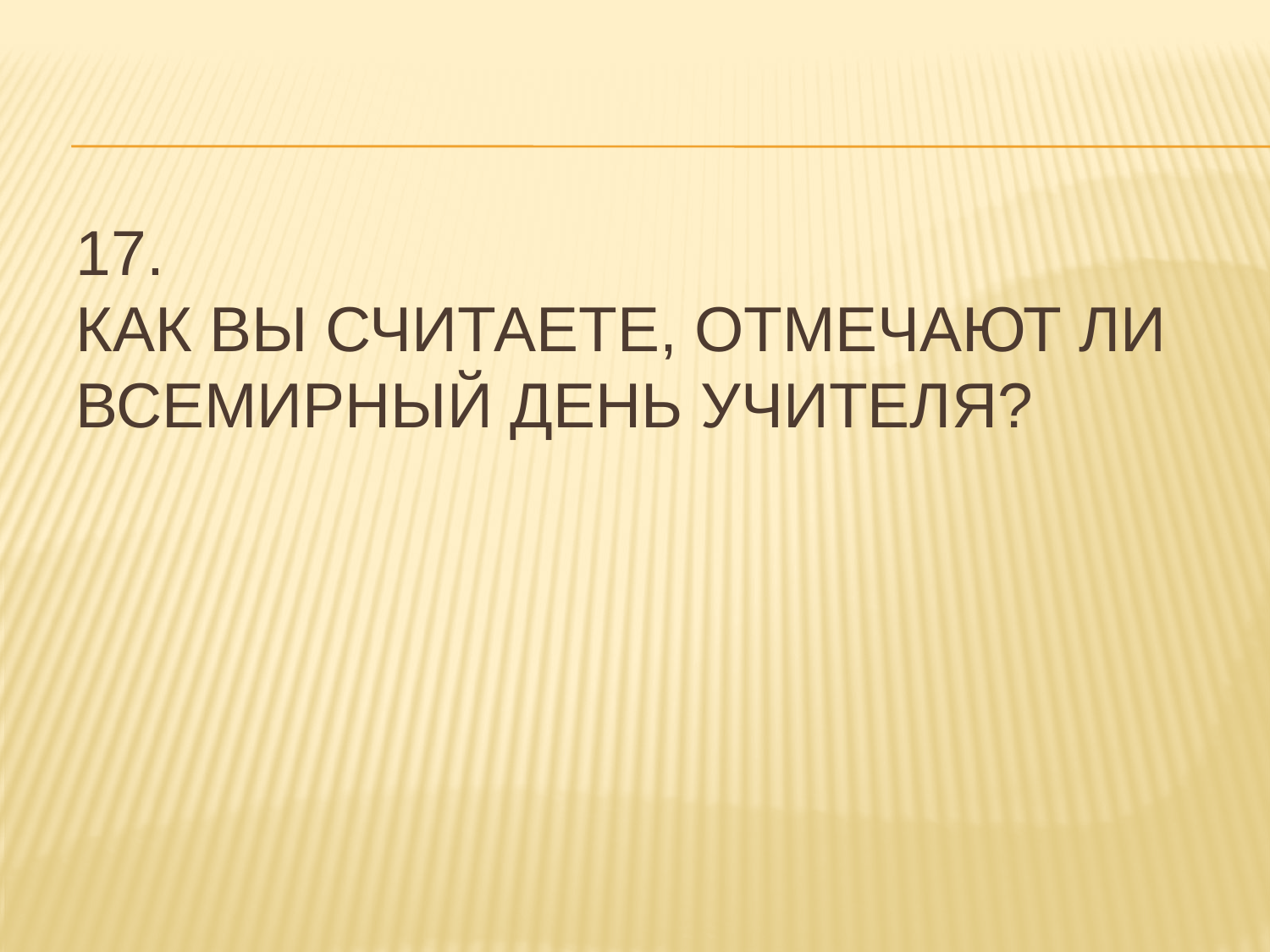

# 17. Как вы считаете, отмечают ли Всемирный День учителя?